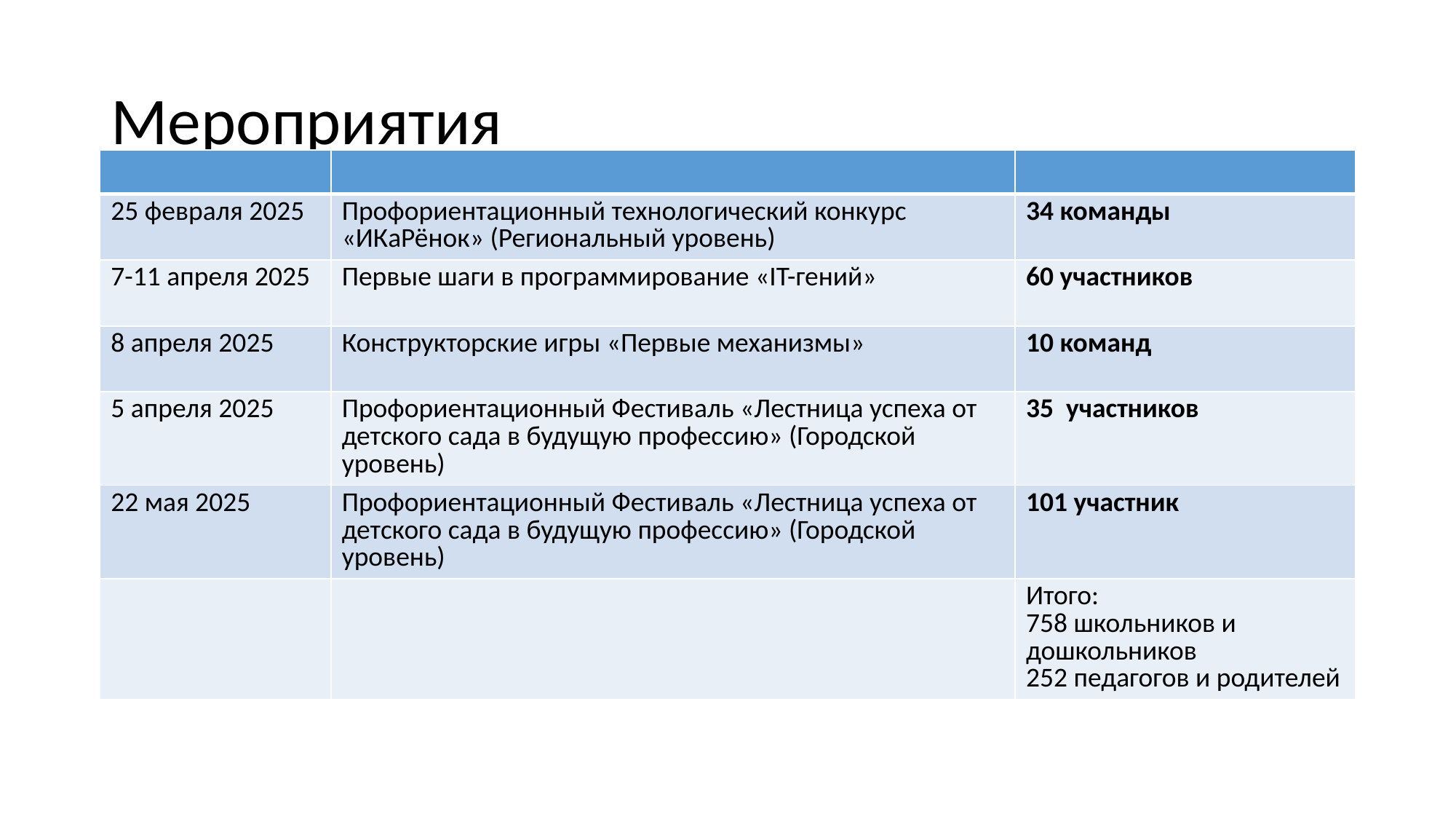

# Мероприятия
|  |  |  |
| --- | --- | --- |
| 25 февраля 2025 | Профориентационный технологический конкурс «ИКаРёнок» (Региональный уровень) | 34 команды |
| 7-11 апреля 2025 | Первые шаги в программирование «IT-гений» | 60 участников |
| 8 апреля 2025 | Конструкторские игры «Первые механизмы» | 10 команд |
| 5 апреля 2025 | Профориентационный Фестиваль «Лестница успеха от детского сада в будущую профессию» (Городской уровень) | 35 участников |
| 22 мая 2025 | Профориентационный Фестиваль «Лестница успеха от детского сада в будущую профессию» (Городской уровень) | 101 участник |
|  |  | Итого: 758 школьников и дошкольников 252 педагогов и родителей |